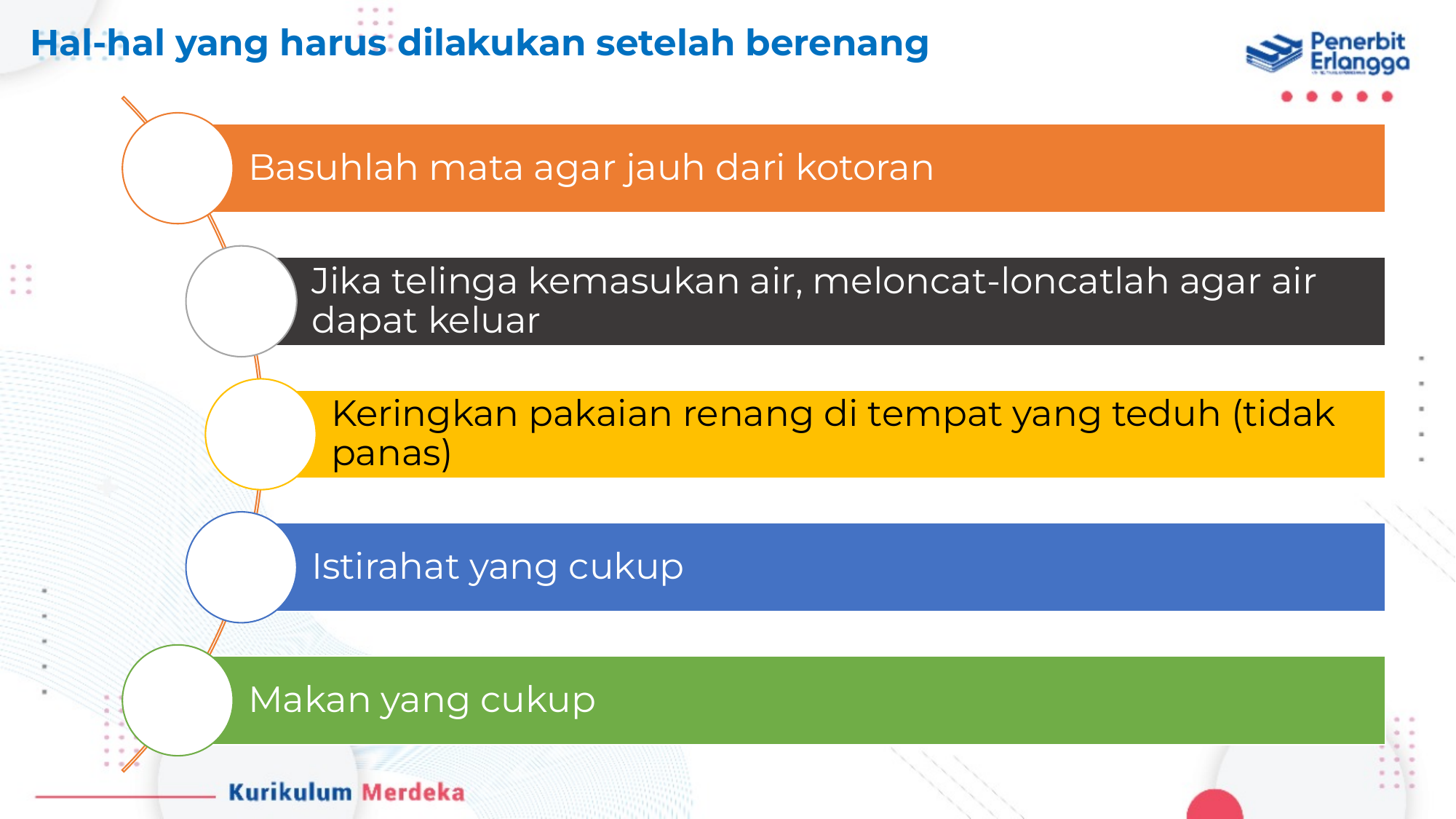

Hal-hal yang harus dilakukan setelah berenang
Basuhlah mata agar jauh dari kotoran
Jika telinga kemasukan air, meloncat-loncatlah agar air dapat keluar
Keringkan pakaian renang di tempat yang teduh (tidak panas)
Istirahat yang cukup
Makan yang cukup